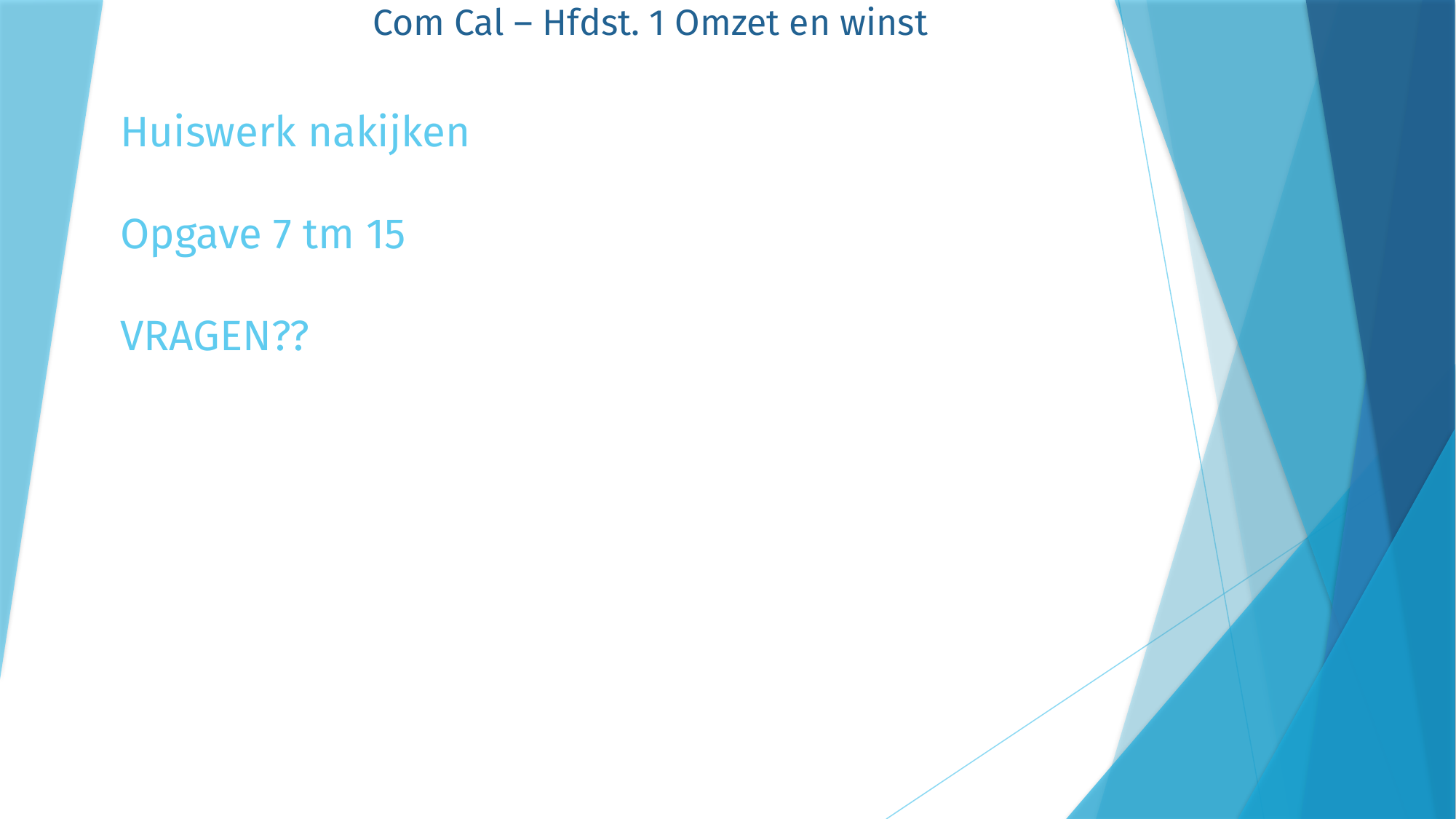

Com Cal – Hfdst. 1 Omzet en winst
Huiswerk nakijken

Opgave 7 tm 15

VRAGEN??